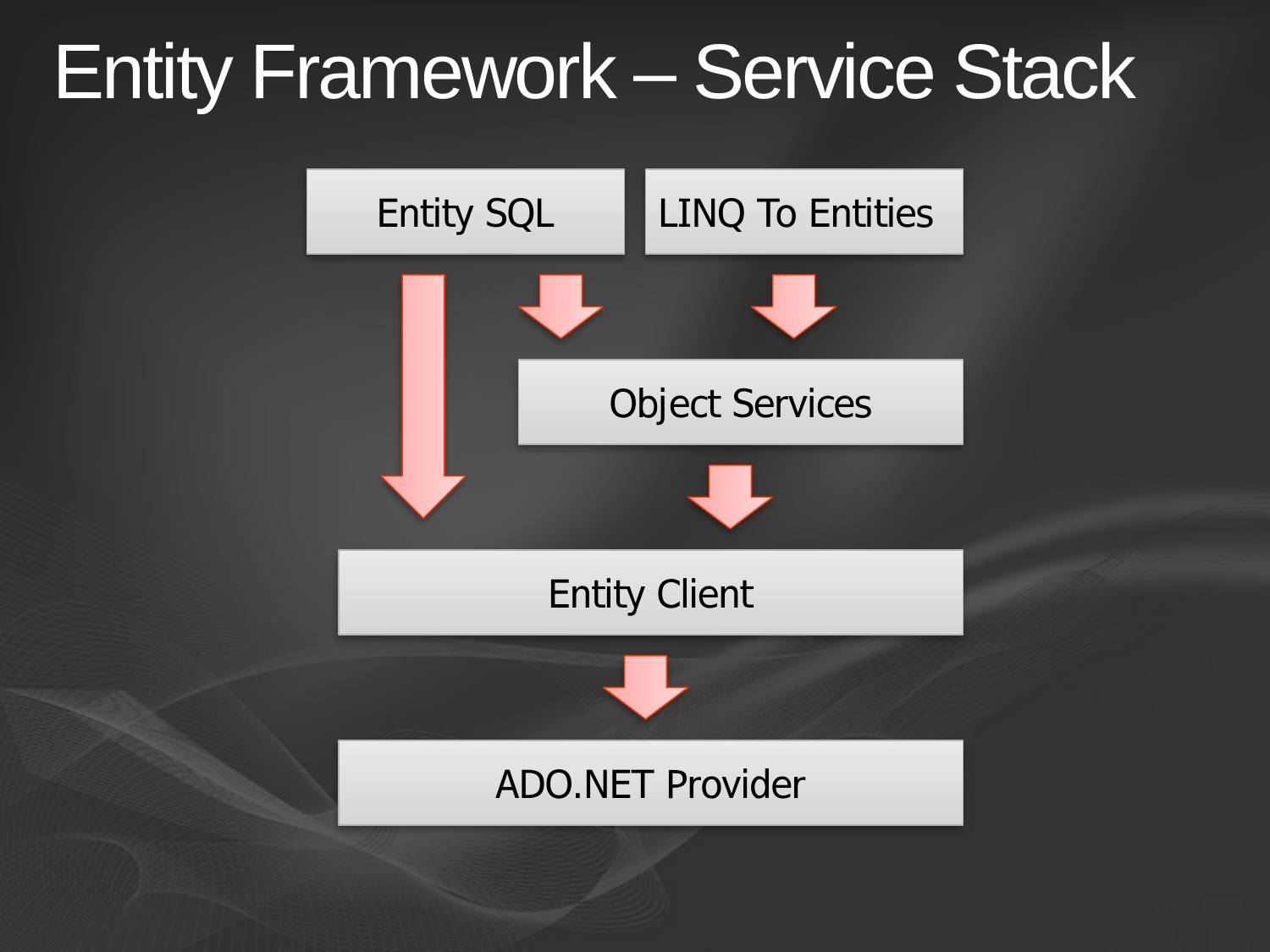

# Entity Framework – Service Stack
Entity SQL
LINQ To Entities

Object Services

Entity Client

ADO.NET Provider